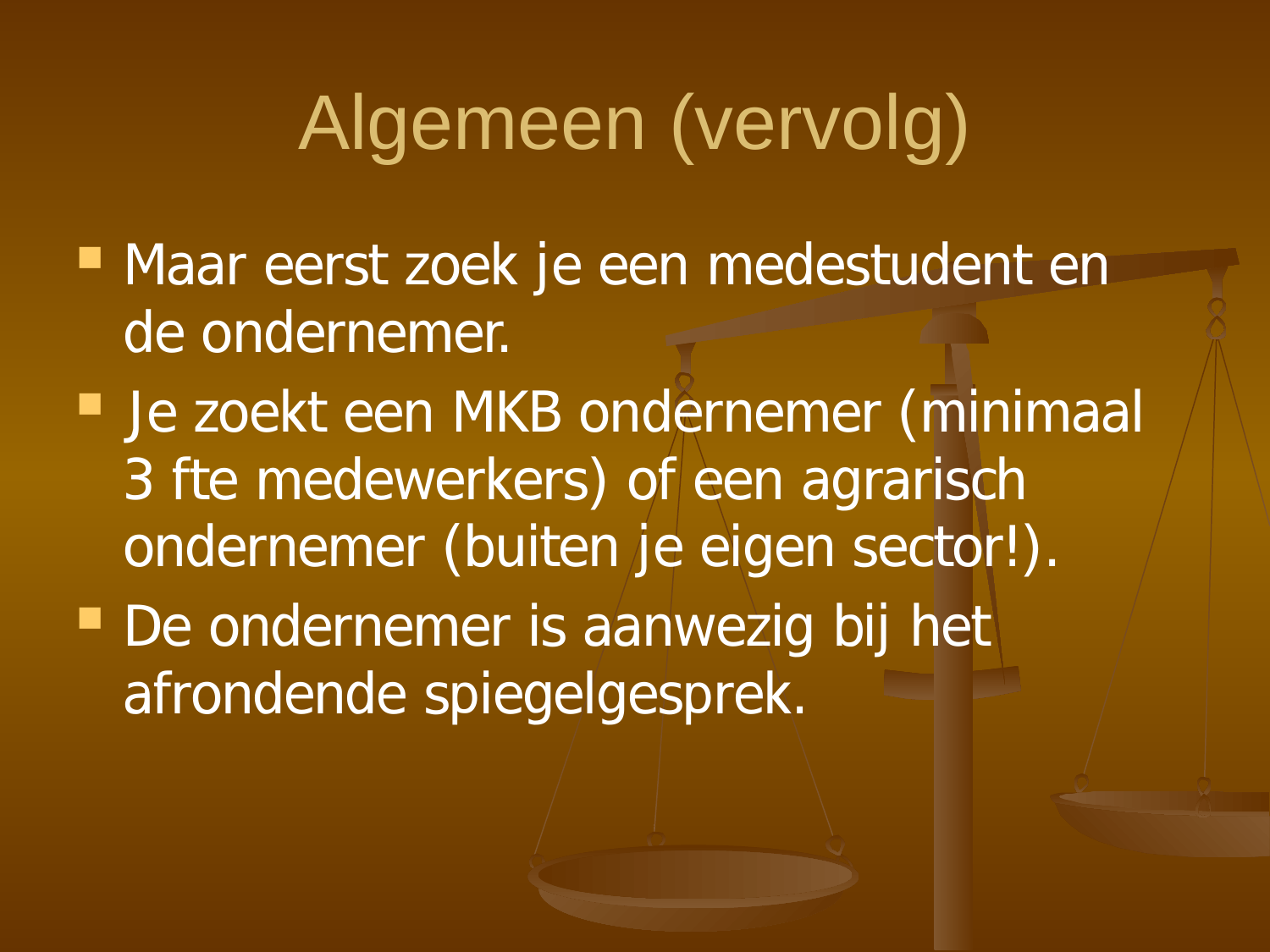

# Algemeen (vervolg)
Maar eerst zoek je een medestudent en  de ondernemer.
Je zoekt een MKB ondernemer (minimaal 3 fte medewerkers) of een agrarisch ondernemer (buiten je eigen sector!).
De ondernemer is aanwezig bij het afrondende spiegelgesprek.